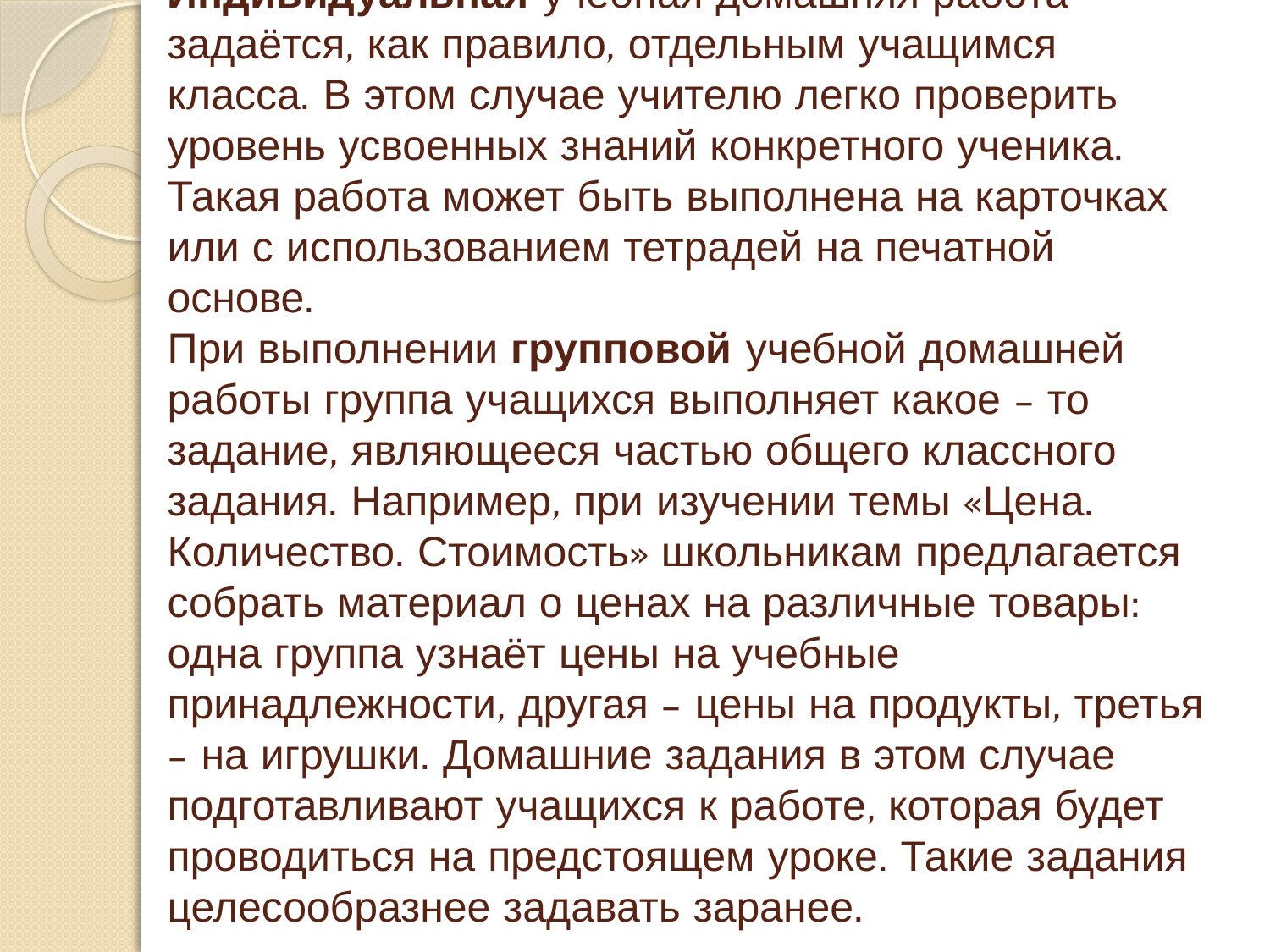

# Индивидуальная учебная домашняя работа задаётся, как правило, отдельным учащимся класса. В этом случае учителю легко проверить уровень усвоенных знаний конкретного ученика. Такая работа может быть выполнена на карточках или с использованием тетрадей на печатной основе. При выполнении групповой учебной домашней работы группа учащихся выполняет какое – то задание, являющееся частью общего классного задания. Например, при изучении темы «Цена. Количество. Стоимость» школьникам предлагается собрать материал о ценах на различные товары: одна группа узнаёт цены на учебные принадлежности, другая – цены на продукты, третья – на игрушки. Домашние задания в этом случае подготавливают учащихся к работе, которая будет проводиться на предстоящем уроке. Такие задания целесообразнее задавать заранее.